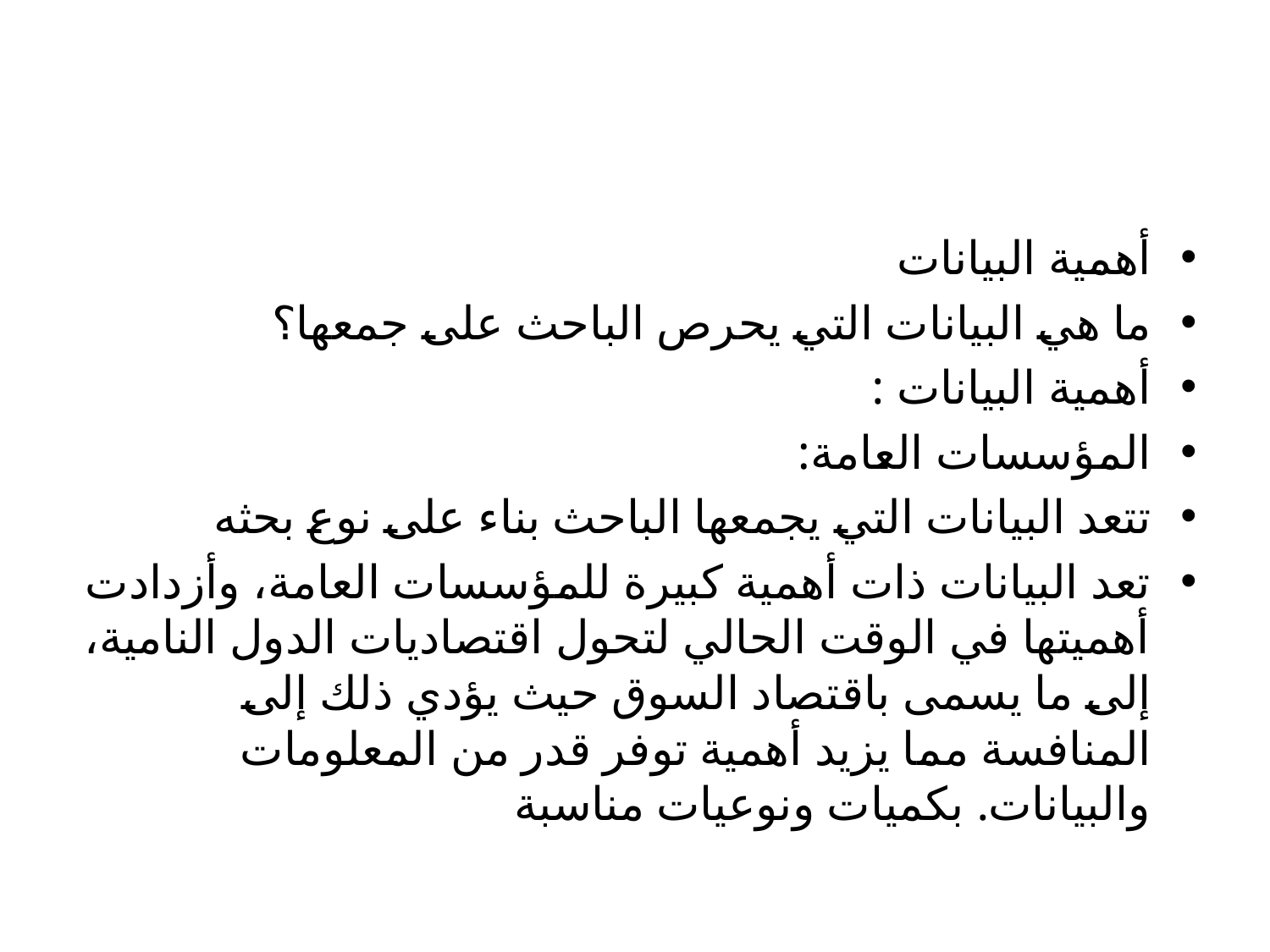

#
أهمية البيانات
ما هي البيانات التي يحرص الباحث على جمعها؟
أهمية البيانات :
المؤسسات العامة:
تتعد البيانات التي يجمعها الباحث بناء على نوع بحثه
تعد البيانات ذات أهمية كبيرة للمؤسسات العامة، وأزدادت أهميتها في الوقت الحالي لتحول اقتصاديات الدول النامية، إلى ما يسمى باقتصاد السوق حيث يؤدي ذلك إلى المنافسة مما يزيد أهمية توفر قدر من المعلومات والبيانات. بكميات ونوعيات مناسبة